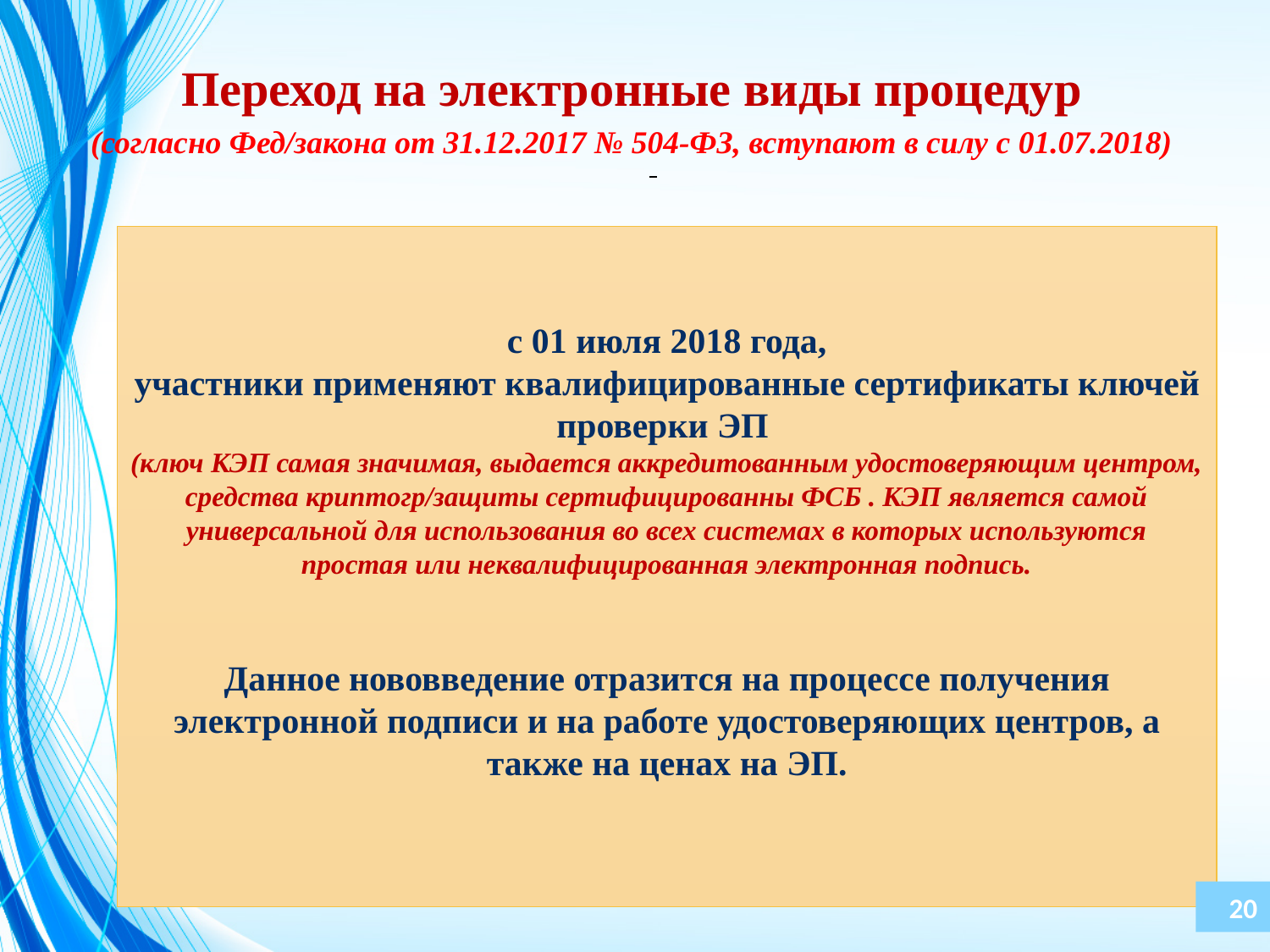

Переход на электронные виды процедур
(согласно Фед/закона от 31.12.2017 № 504-ФЗ, вступают в силу с 01.07.2018)

с 01 июля 2018 года,
участники применяют квалифицированные сертификаты ключей проверки ЭП
(ключ КЭП самая значимая, выдается аккредитованным удостоверяющим центром, средства криптогр/защиты сертифицированны ФСБ . КЭП является самой универсальной для использования во всех системах в которых используются простая или неквалифицированная электронная подпись.

Данное нововведение отразится на процессе получения электронной подписи и на работе удостоверяющих центров, а также на ценах на ЭП.

20